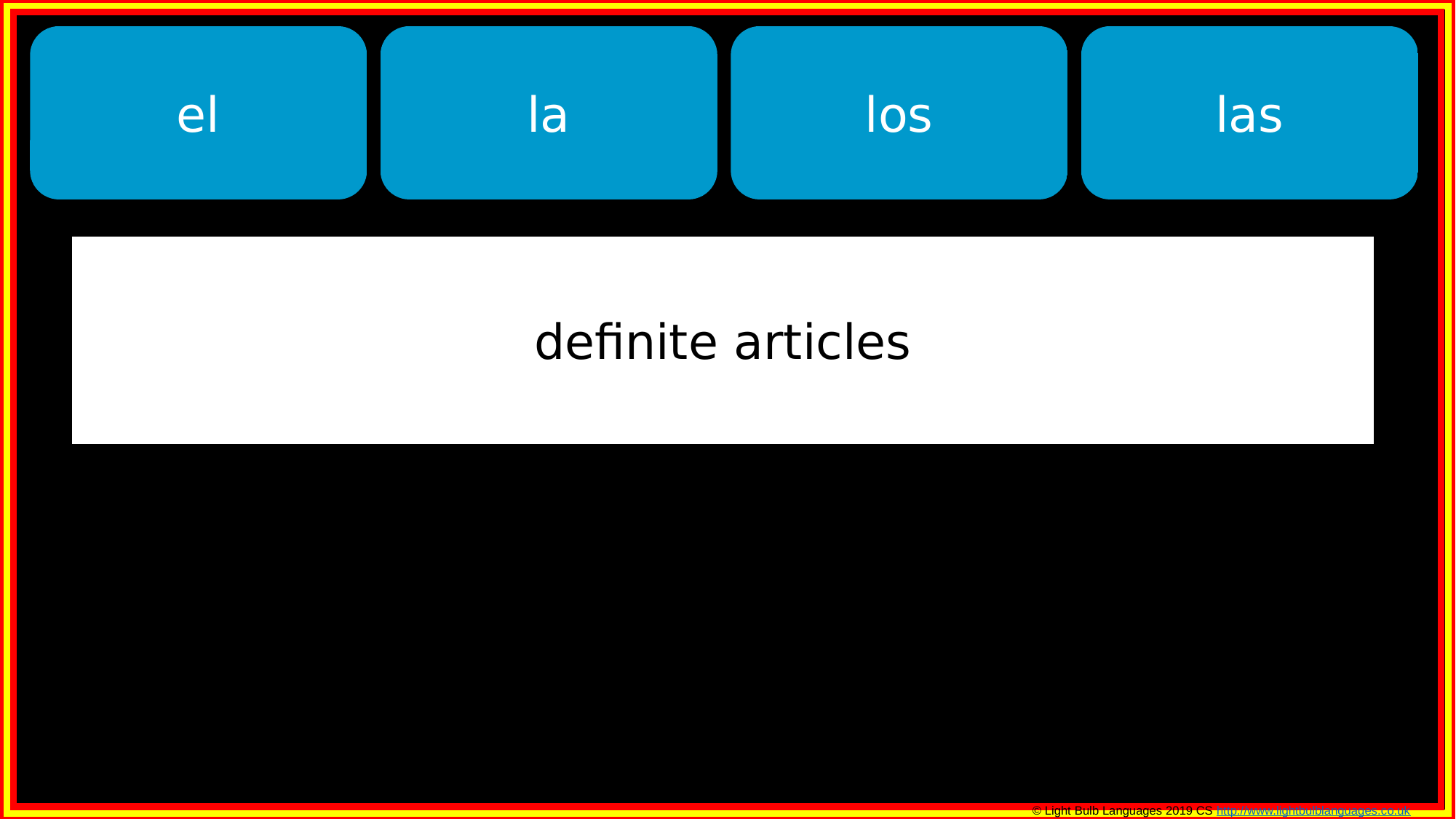

el
la
los
las
definite articles
© Light Bulb Languages 2019 CS http://www.lightbulblanguages.co.uk